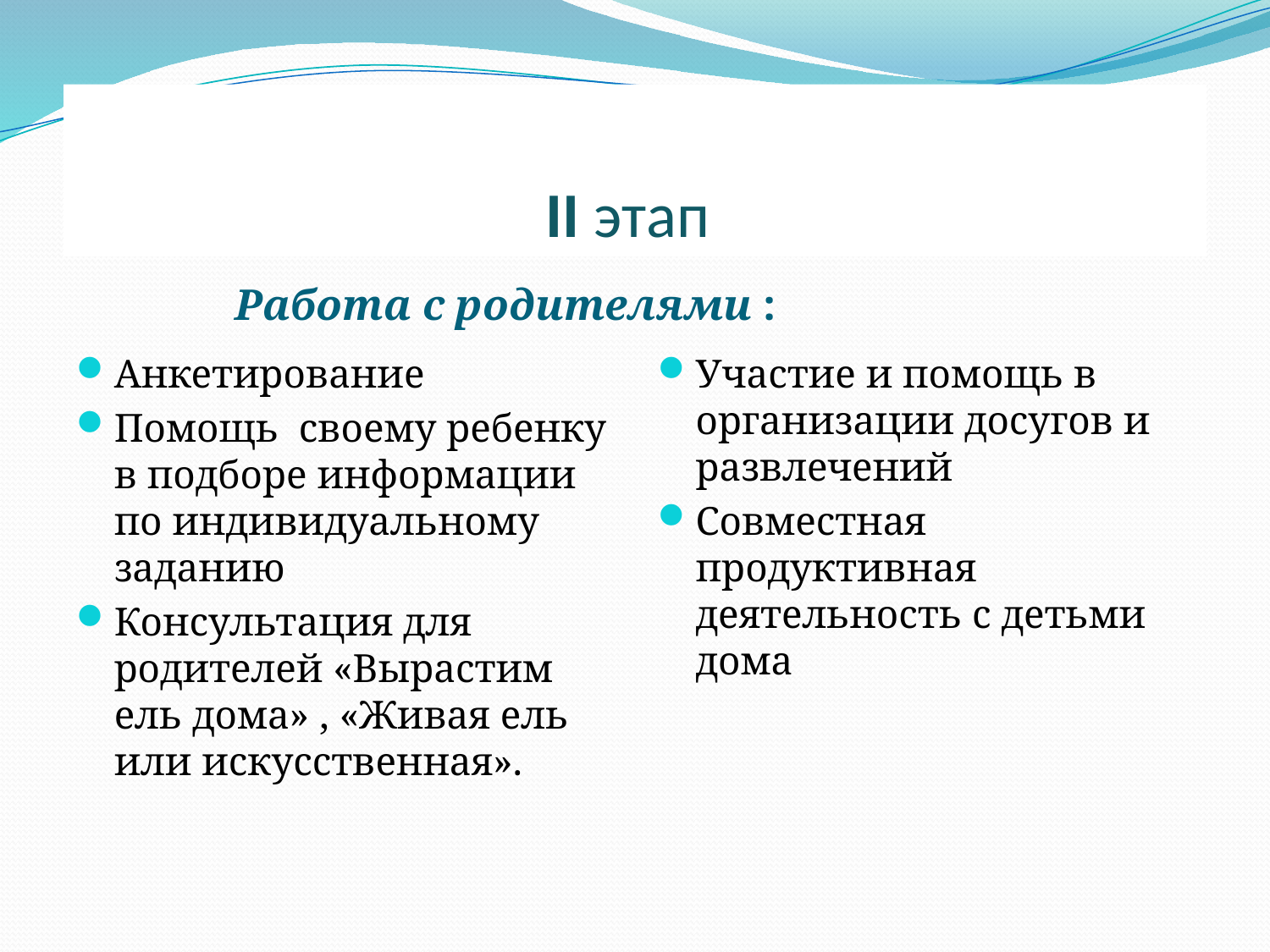

# II этап
Работа с родителями :

Анкетирование
Помощь  своему ребенку в подборе информации по индивидуальному заданию
Консультация для родителей «Вырастим ель дома» , «Живая ель или искусственная».
Участие и помощь в организации досугов и развлечений
Совместная продуктивная деятельность с детьми дома